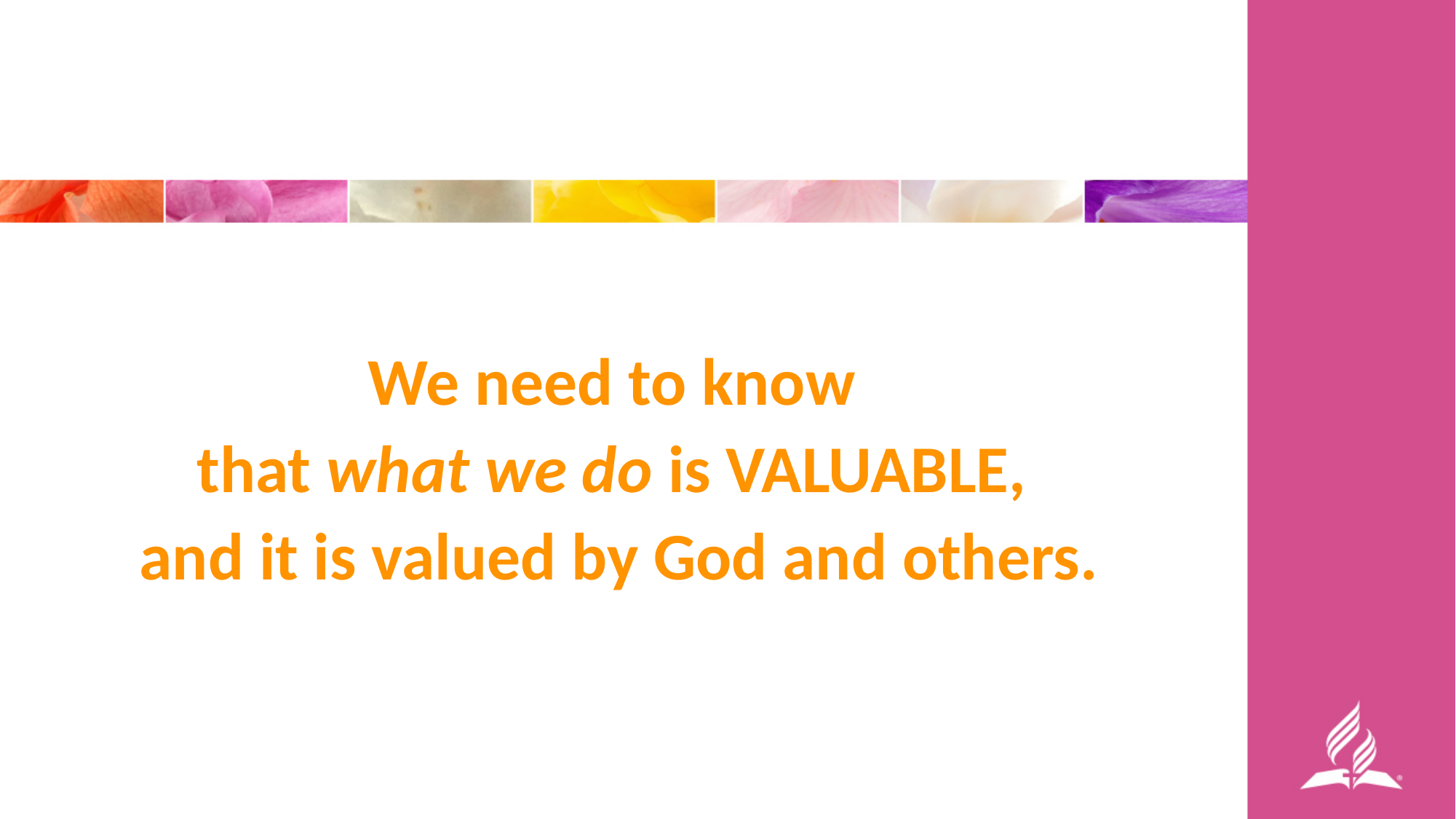

We need to know
that what we do is VALUABLE,
and it is valued by God and others.